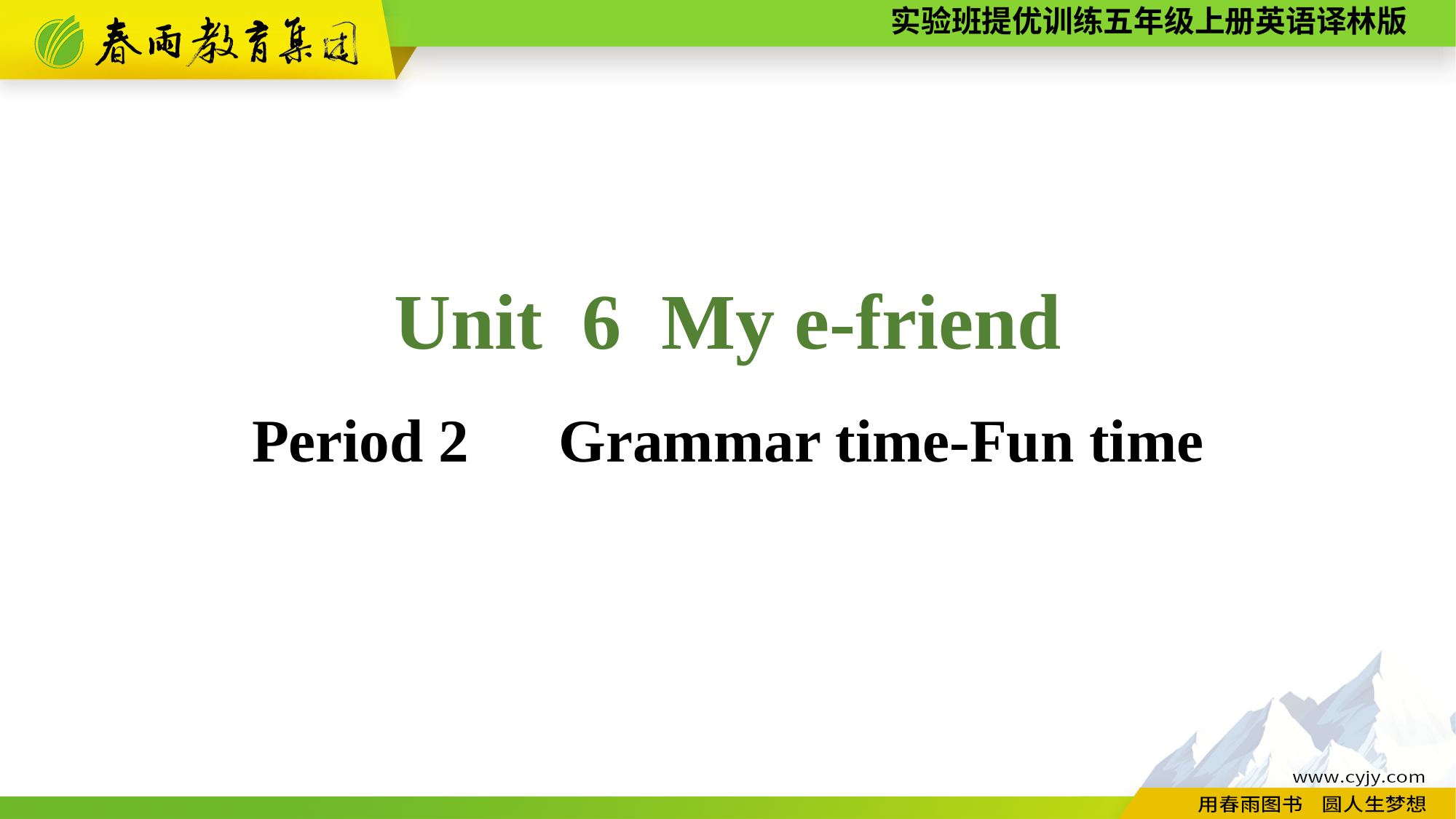

Unit  6  My e-friend
Period 2　Grammar time-Fun time